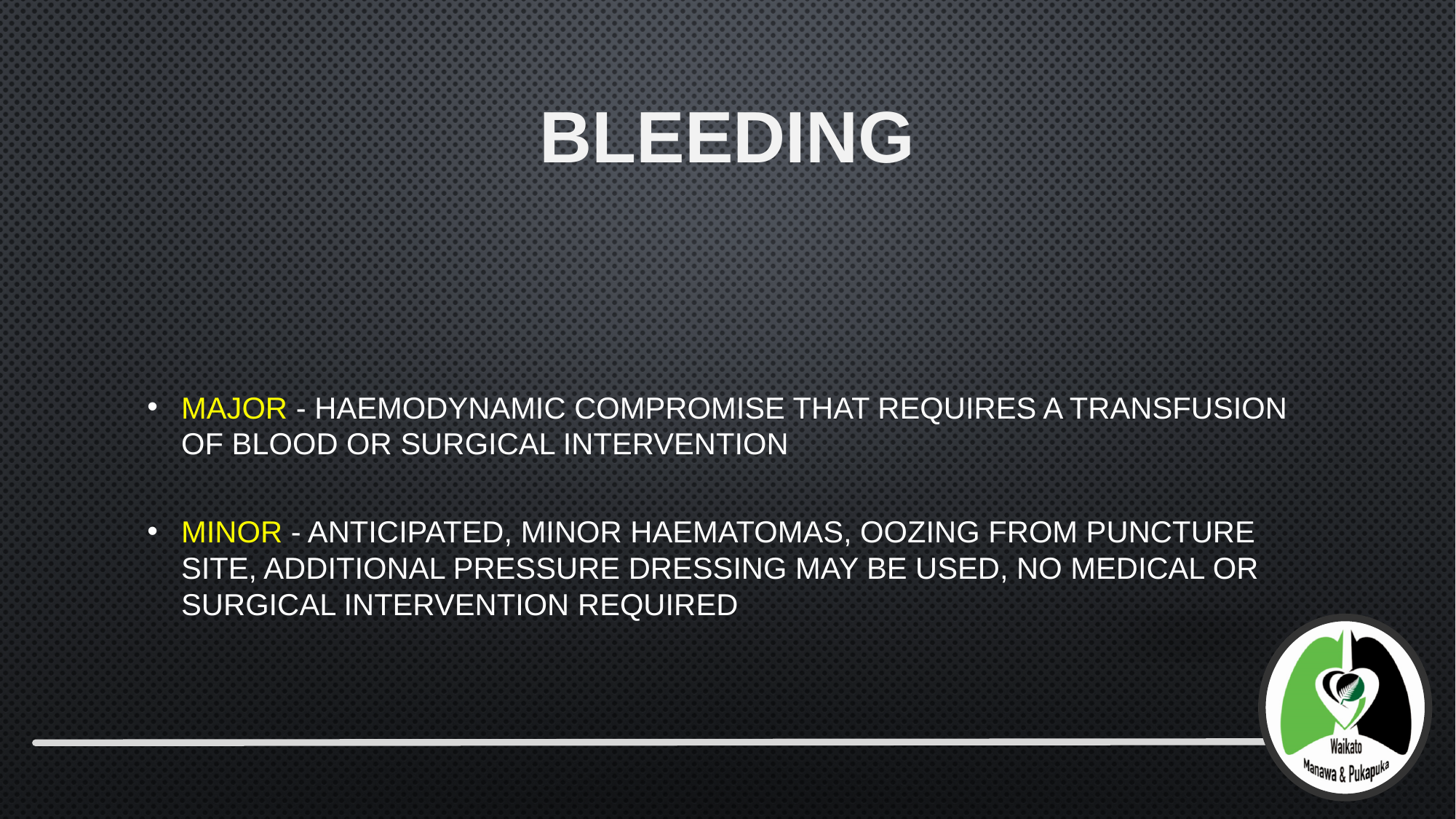

# Bleeding
Major - haemodynamic compromise that requires a transfusion of blood or surgical intervention
Minor - anticipated, minor haematomas, oozing from puncture site, additional pressure dressing may be used, no medical or surgical intervention required